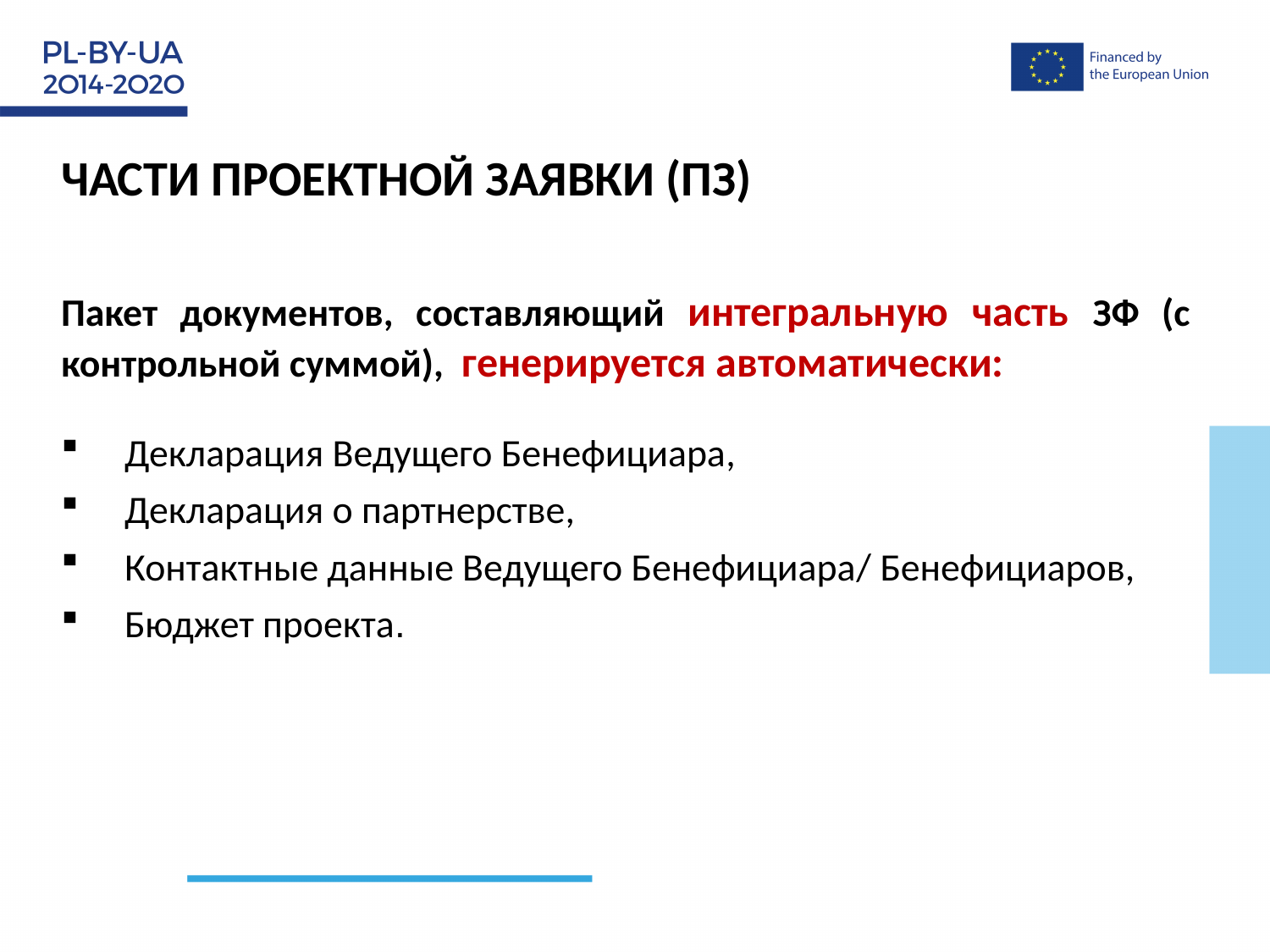

ЧАСТИ ПРОЕКТНОЙ ЗАЯВКИ (ПЗ)
Пакет документов, составляющий интегральную часть ЗФ (с контрольной суммой),  генерируется автоматически:
Декларация Ведущего Бенефициара,
Декларация о партнерстве,
Контактные данные Ведущего Бенефициара/ Бенефициаров,
Бюджет проекта.